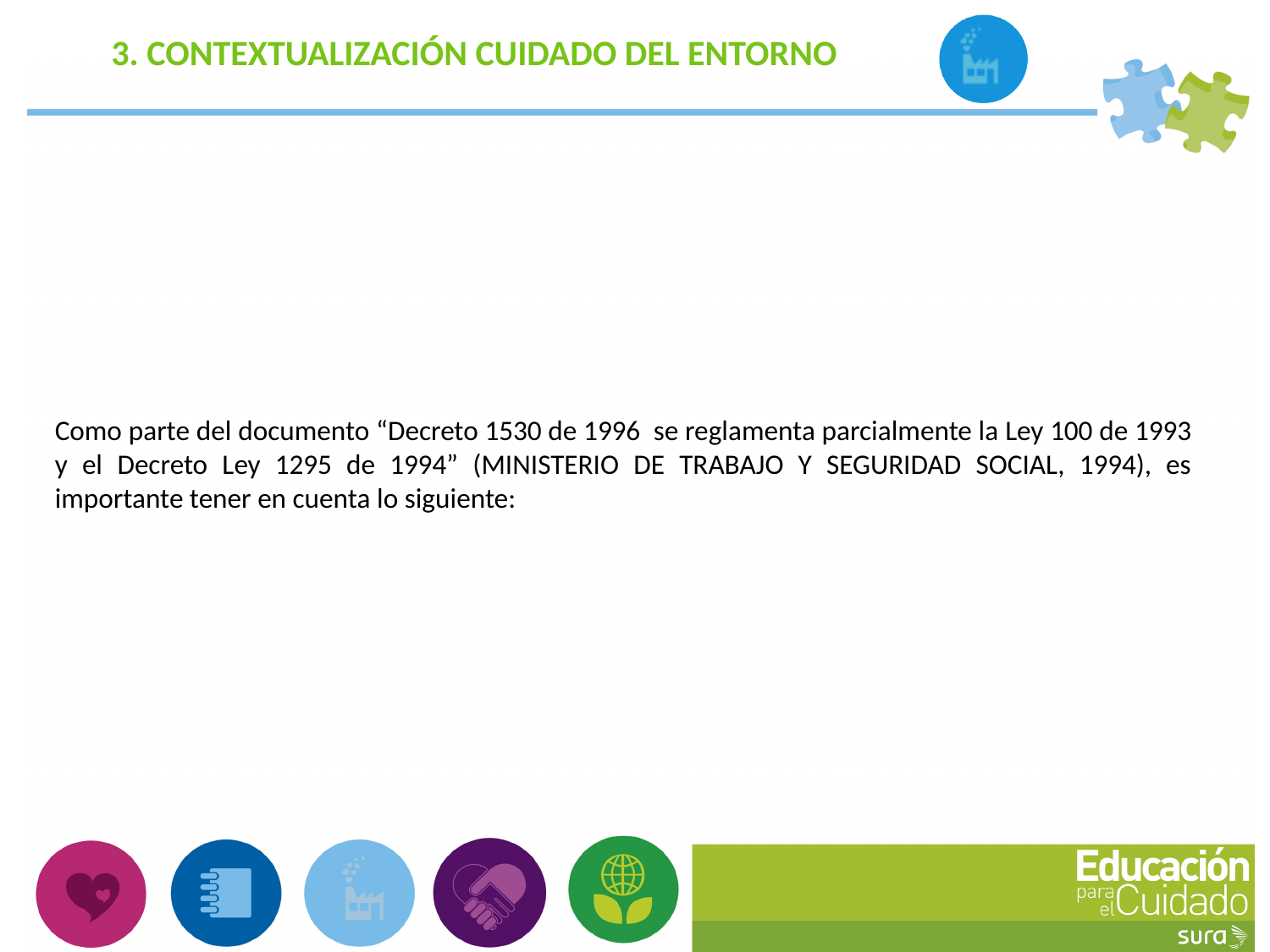

3. CONTEXTUALIZACIÓN CUIDADO DEL ENTORNO

Como parte del documento “Decreto 1530 de 1996  se reglamenta parcialmente la Ley 100 de 1993 y el Decreto Ley 1295 de 1994” (MINISTERIO DE TRABAJO Y SEGURIDAD SOCIAL, 1994), es importante tener en cuenta lo siguiente: